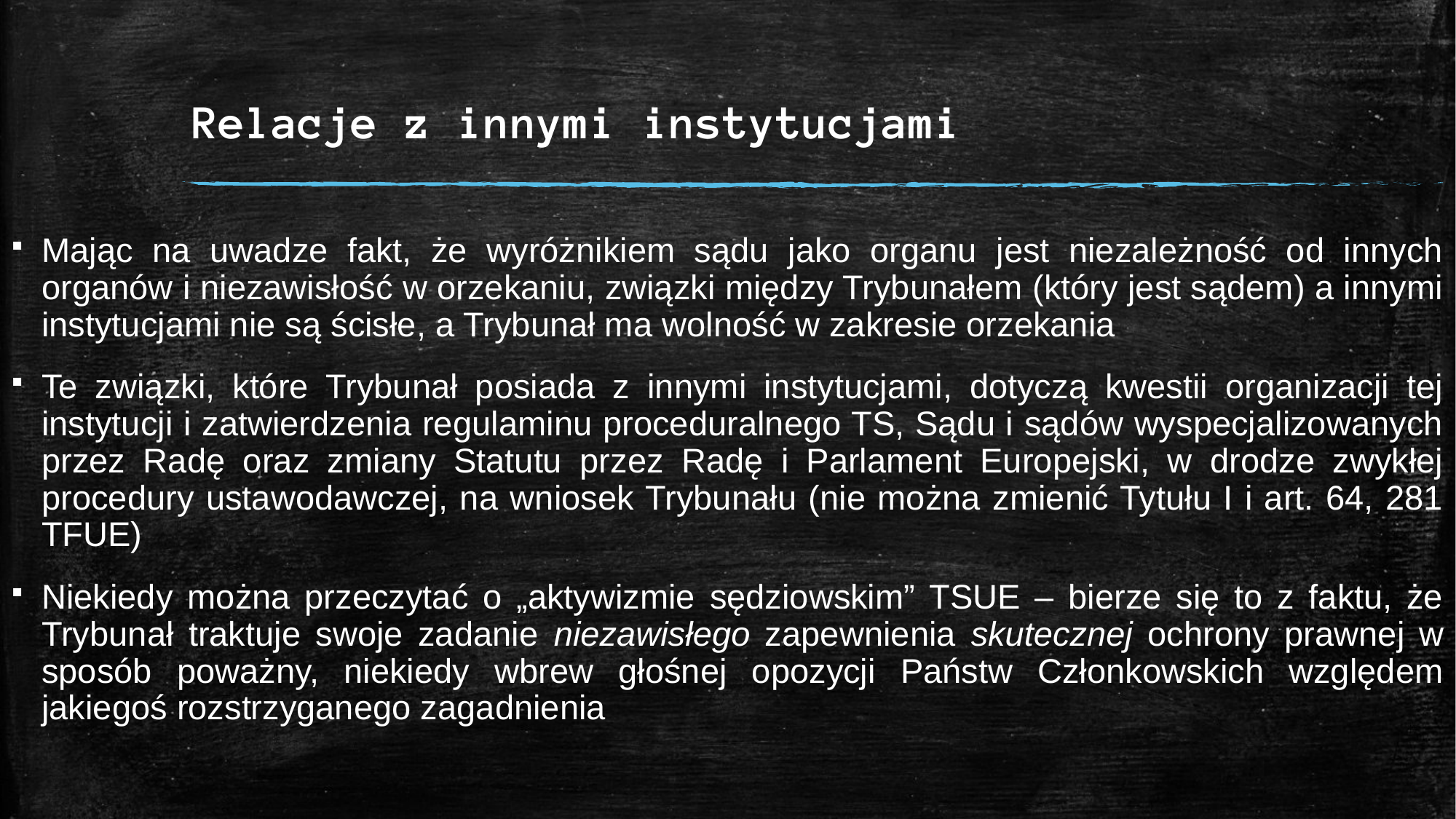

# Relacje z innymi instytucjami
Mając na uwadze fakt, że wyróżnikiem sądu jako organu jest niezależność od innych organów i niezawisłość w orzekaniu, związki między Trybunałem (który jest sądem) a innymi instytucjami nie są ścisłe, a Trybunał ma wolność w zakresie orzekania
Te związki, które Trybunał posiada z innymi instytucjami, dotyczą kwestii organizacji tej instytucji i zatwierdzenia regulaminu proceduralnego TS, Sądu i sądów wyspecjalizowanych przez Radę oraz zmiany Statutu przez Radę i Parlament Europejski, w drodze zwykłej procedury ustawodawczej, na wniosek Trybunału (nie można zmienić Tytułu I i art. 64, 281 TFUE)
Niekiedy można przeczytać o „aktywizmie sędziowskim” TSUE – bierze się to z faktu, że Trybunał traktuje swoje zadanie niezawisłego zapewnienia skutecznej ochrony prawnej w sposób poważny, niekiedy wbrew głośnej opozycji Państw Członkowskich względem jakiegoś rozstrzyganego zagadnienia